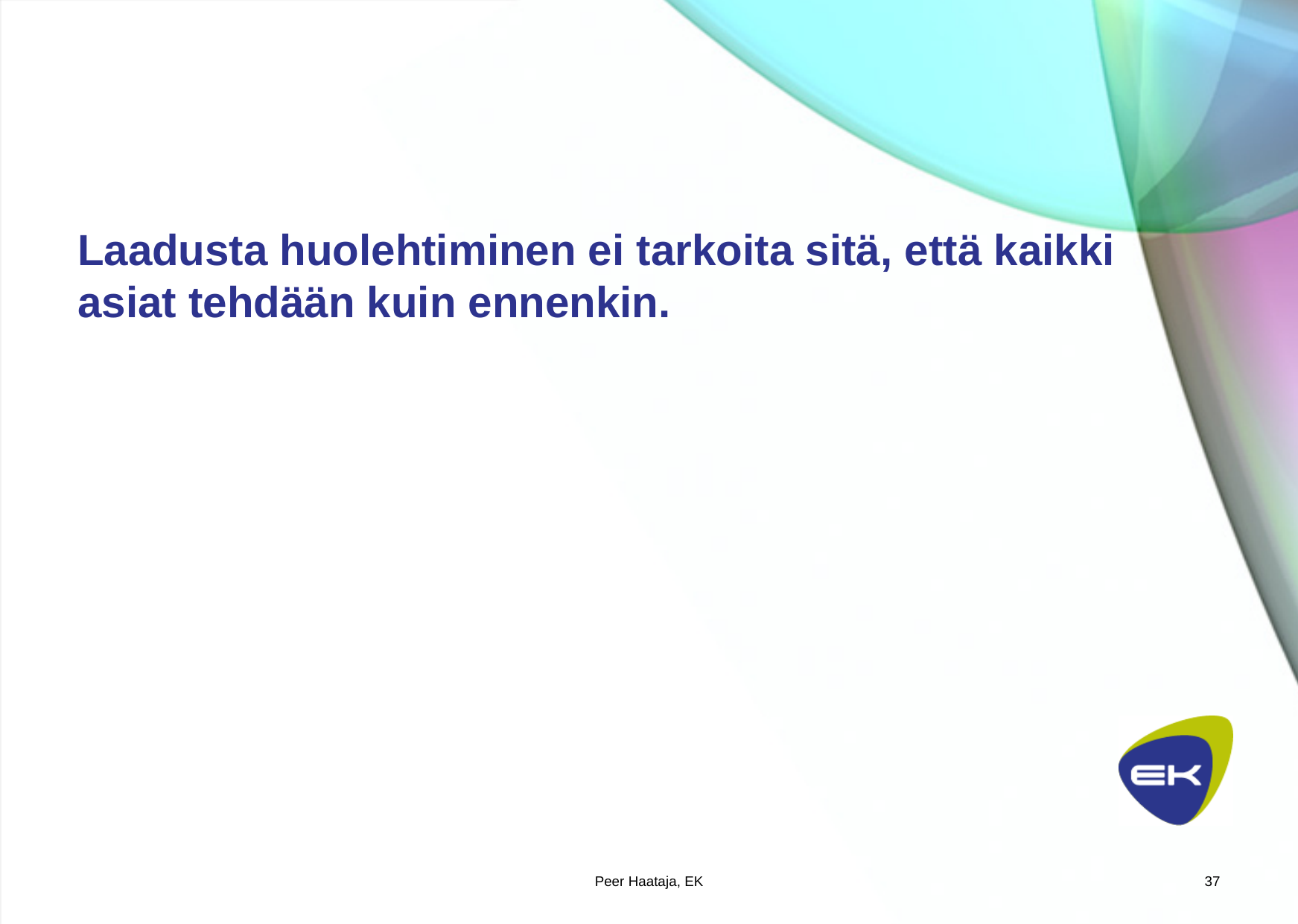

Laadusta huolehtiminen ei tarkoita sitä, että kaikki
asiat tehdään kuin ennenkin.

Peer Haataja, EK
37